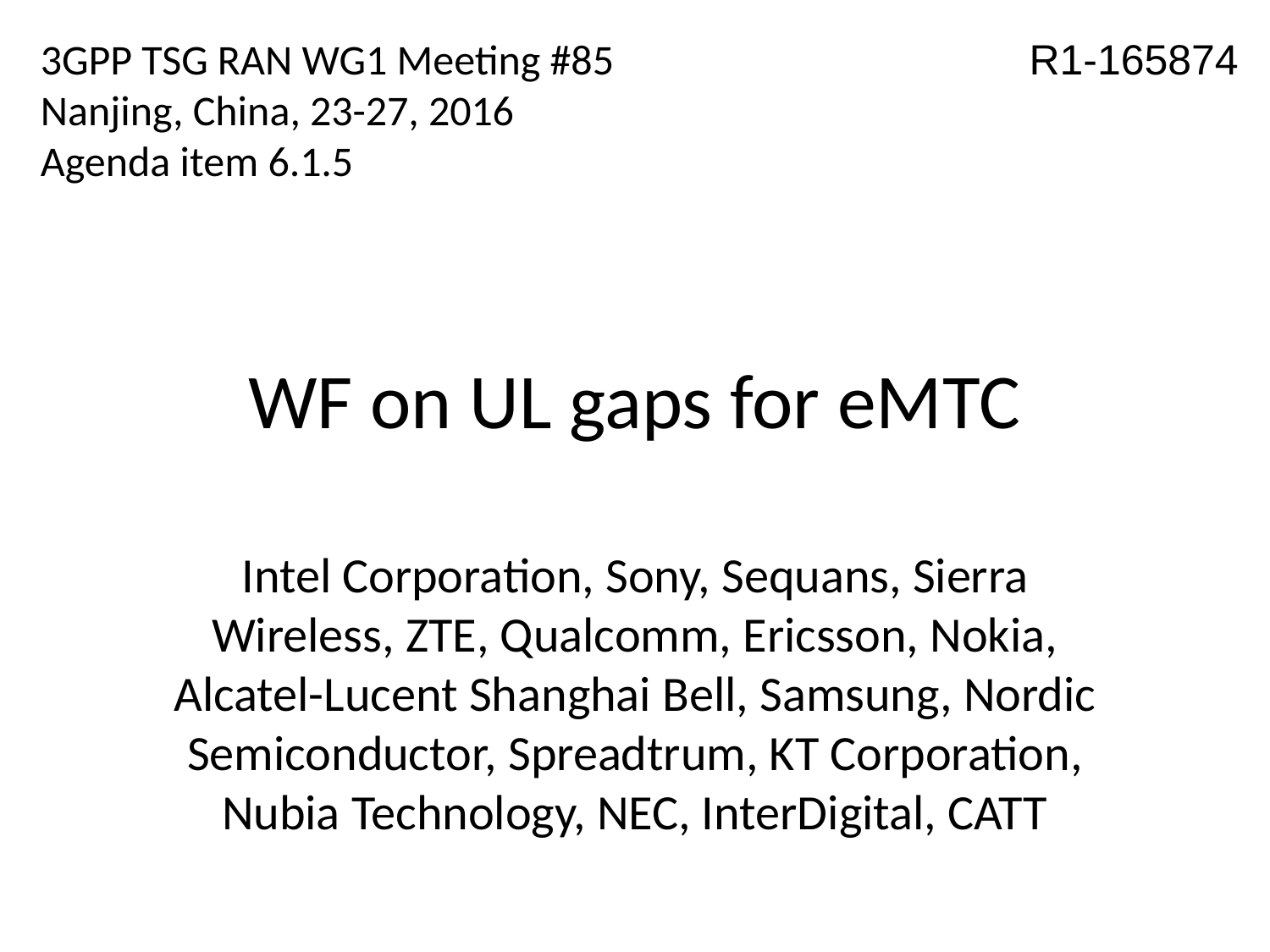

3GPP TSG RAN WG1 Meeting #85
Nanjing, China, 23-27, 2016
Agenda item 6.1.5
R1-165874
# WF on UL gaps for eMTC
Intel Corporation, Sony, Sequans, Sierra Wireless, ZTE, Qualcomm, Ericsson, Nokia, Alcatel-Lucent Shanghai Bell, Samsung, Nordic Semiconductor, Spreadtrum, KT Corporation, Nubia Technology, NEC, InterDigital, CATT